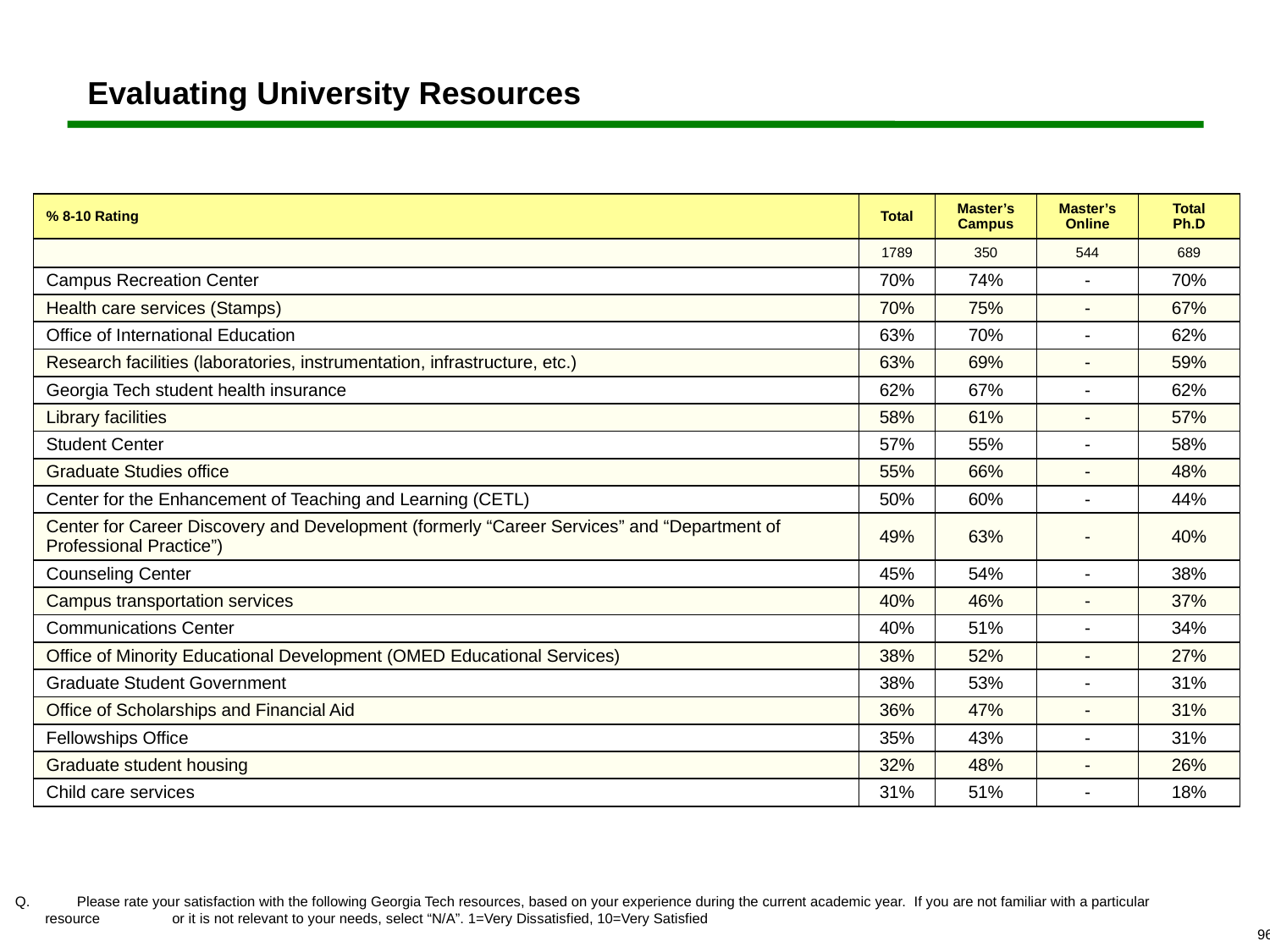

# Evaluating University Resources
| % 8-10 Rating | Total | Master’s Campus | Master’s Online | Total Ph.D |
| --- | --- | --- | --- | --- |
|  | 1789 | 350 | 544 | 689 |
| Campus Recreation Center | 70% | 74% | - | 70% |
| Health care services (Stamps) | 70% | 75% | - | 67% |
| Office of International Education | 63% | 70% | - | 62% |
| Research facilities (laboratories, instrumentation, infrastructure, etc.) | 63% | 69% | - | 59% |
| Georgia Tech student health insurance | 62% | 67% | - | 62% |
| Library facilities | 58% | 61% | - | 57% |
| Student Center | 57% | 55% | - | 58% |
| Graduate Studies office | 55% | 66% | - | 48% |
| Center for the Enhancement of Teaching and Learning (CETL) | 50% | 60% | - | 44% |
| Center for Career Discovery and Development (formerly “Career Services” and “Department of Professional Practice”) | 49% | 63% | - | 40% |
| Counseling Center | 45% | 54% | - | 38% |
| Campus transportation services | 40% | 46% | - | 37% |
| Communications Center | 40% | 51% | - | 34% |
| Office of Minority Educational Development (OMED Educational Services) | 38% | 52% | - | 27% |
| Graduate Student Government | 38% | 53% | - | 31% |
| Office of Scholarships and Financial Aid | 36% | 47% | - | 31% |
| Fellowships Office | 35% | 43% | - | 31% |
| Graduate student housing | 32% | 48% | - | 26% |
| Child care services | 31% | 51% | - | 18% |
 	Please rate your satisfaction with the following Georgia Tech resources, based on your experience during the current academic year.  If you are not familiar with a particular resource 	or it is not relevant to your needs, select “N/A”. 1=Very Dissatisfied, 10=Very Satisfied